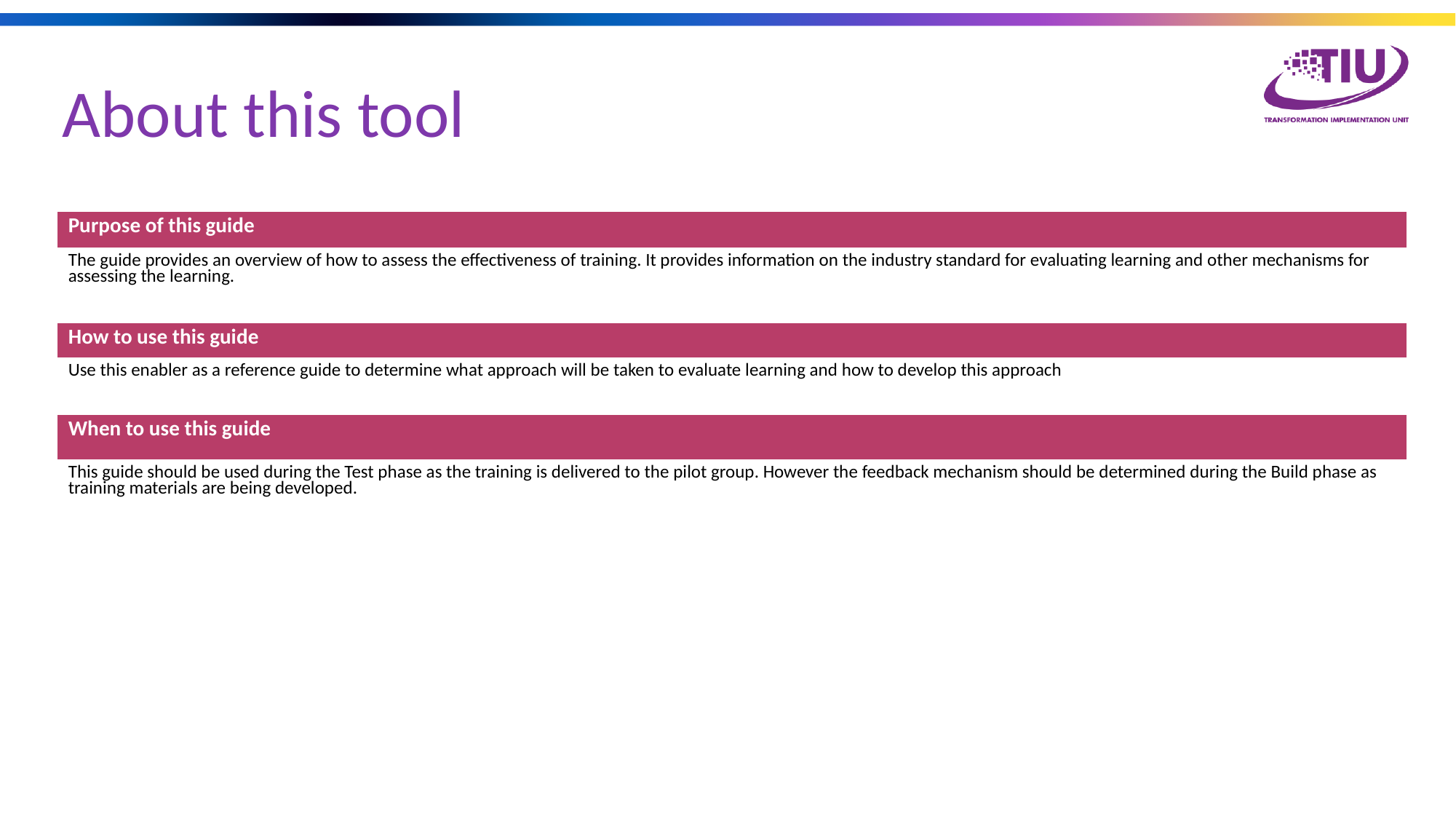

About this tool
| Purpose of this guide |
| --- |
| The guide provides an overview of how to assess the effectiveness of training. It provides information on the industry standard for evaluating learning and other mechanisms for assessing the learning. |
| How to use this guide |
| Use this enabler as a reference guide to determine what approach will be taken to evaluate learning and how to develop this approach |
| When to use this guide |
| This guide should be used during the Test phase as the training is delivered to the pilot group. However the feedback mechanism should be determined during the Build phase as training materials are being developed. |